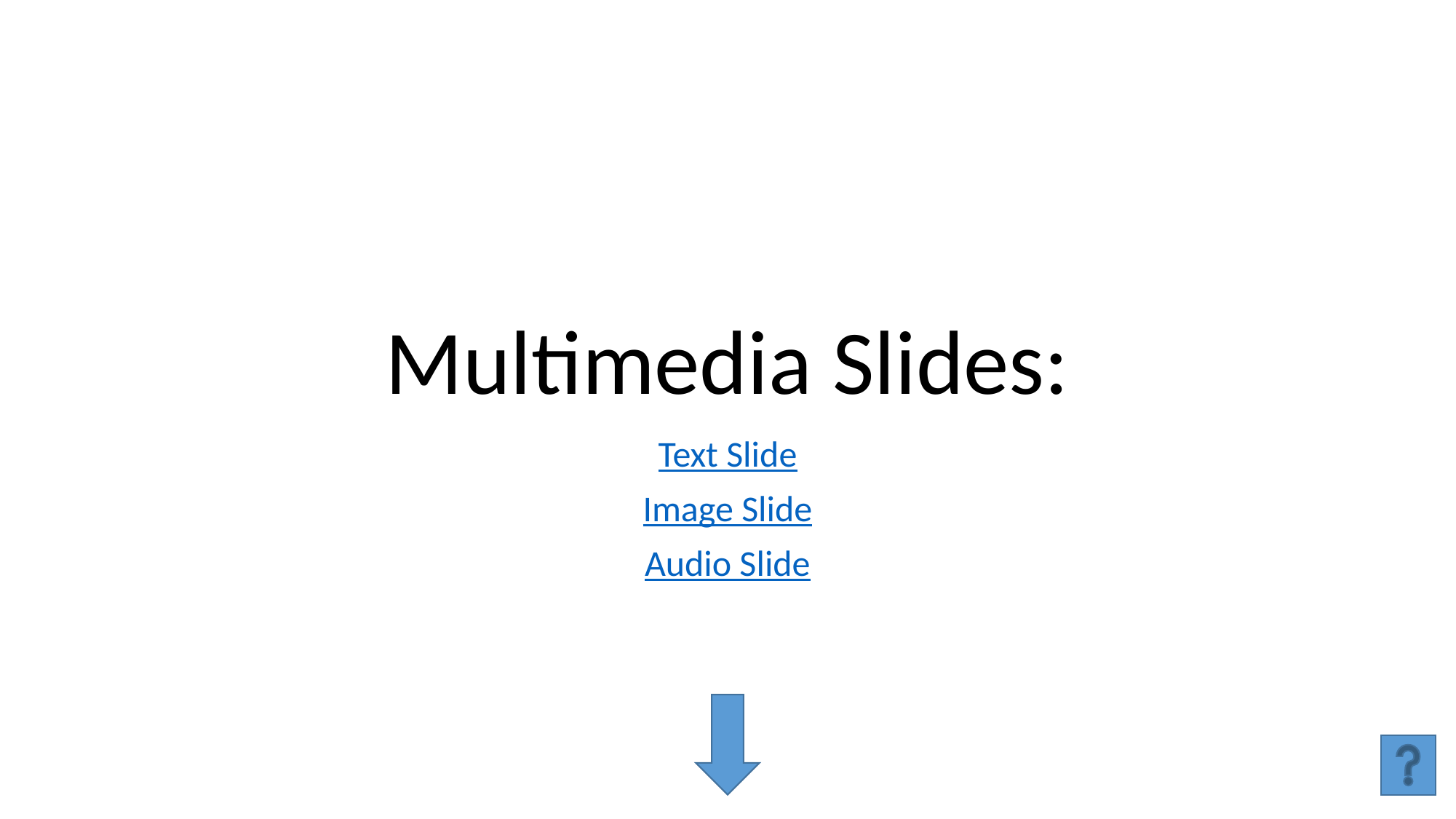

# Multimedia Slides:
Text Slide
Image Slide
Audio Slide